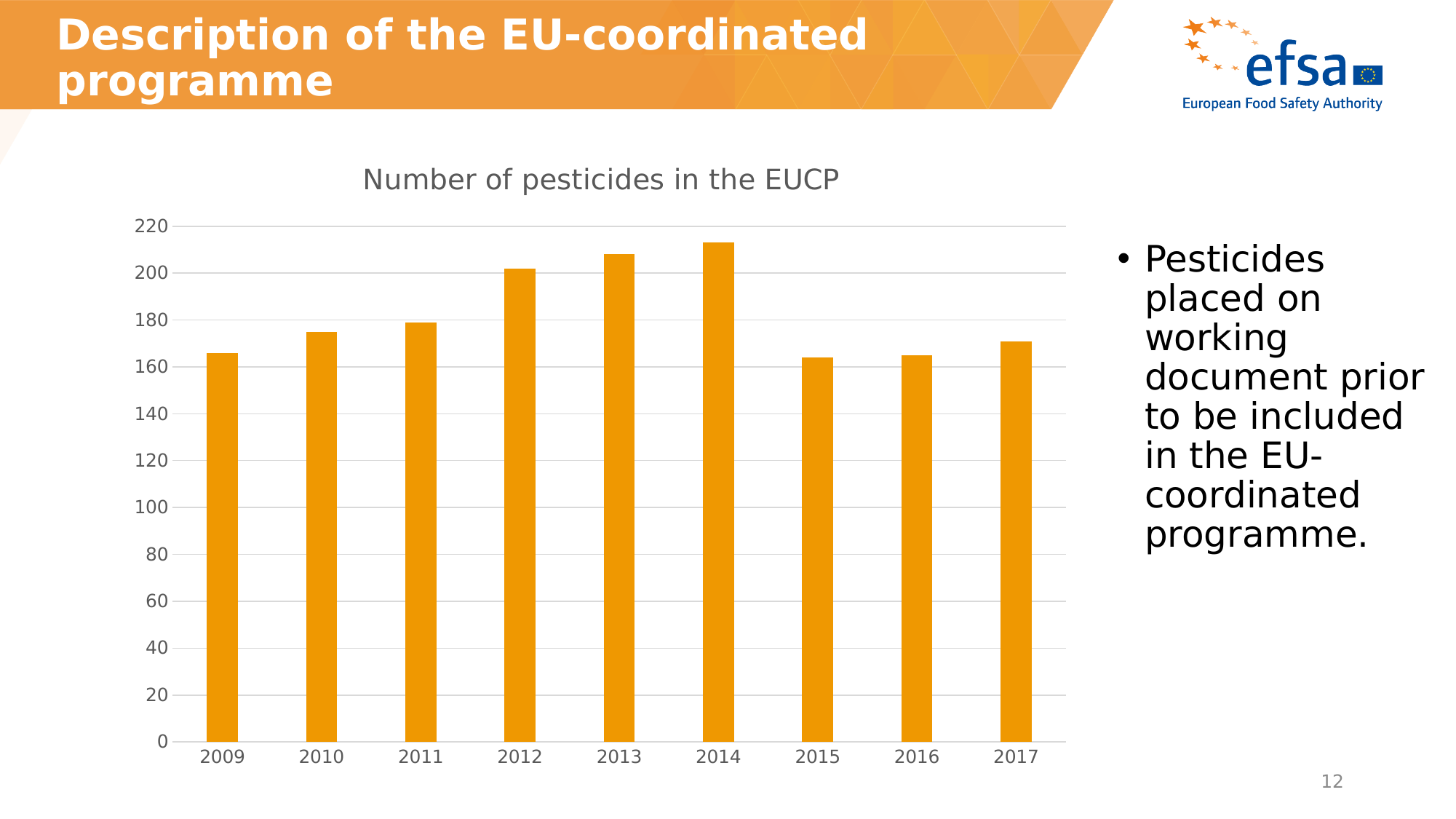

Description of the EU-coordinated programme

### Chart: Number of pesticides in the EUCP

| Category | Reporting Year |
|---|---|
| 2009 | 166.0 |
| 2010 | 175.0 |
| 2011 | 179.0 |
| 2012 | 202.0 |
| 2013 | 208.0 |
| 2014 | 213.0 |
| 2015 | 164.0 |
| 2016 | 165.0 |
| 2017 | 171.0 |
Pesticides placed on working document prior to be included in the EU-coordinated programme.

12